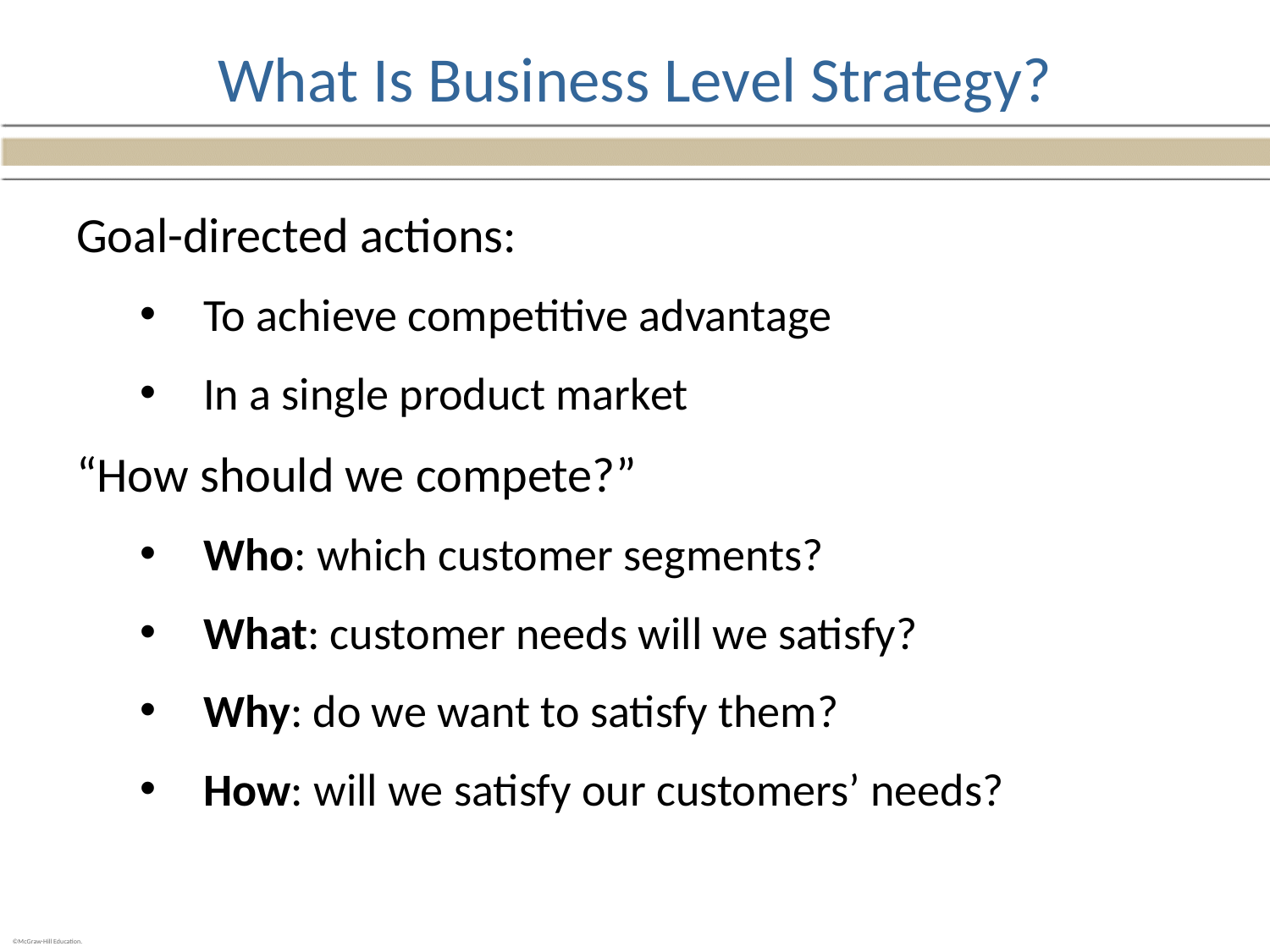

# What Is Business Level Strategy?
Goal-directed actions:
To achieve competitive advantage
In a single product market
“How should we compete?”
Who: which customer segments?
What: customer needs will we satisfy?
Why: do we want to satisfy them?
How: will we satisfy our customers’ needs?